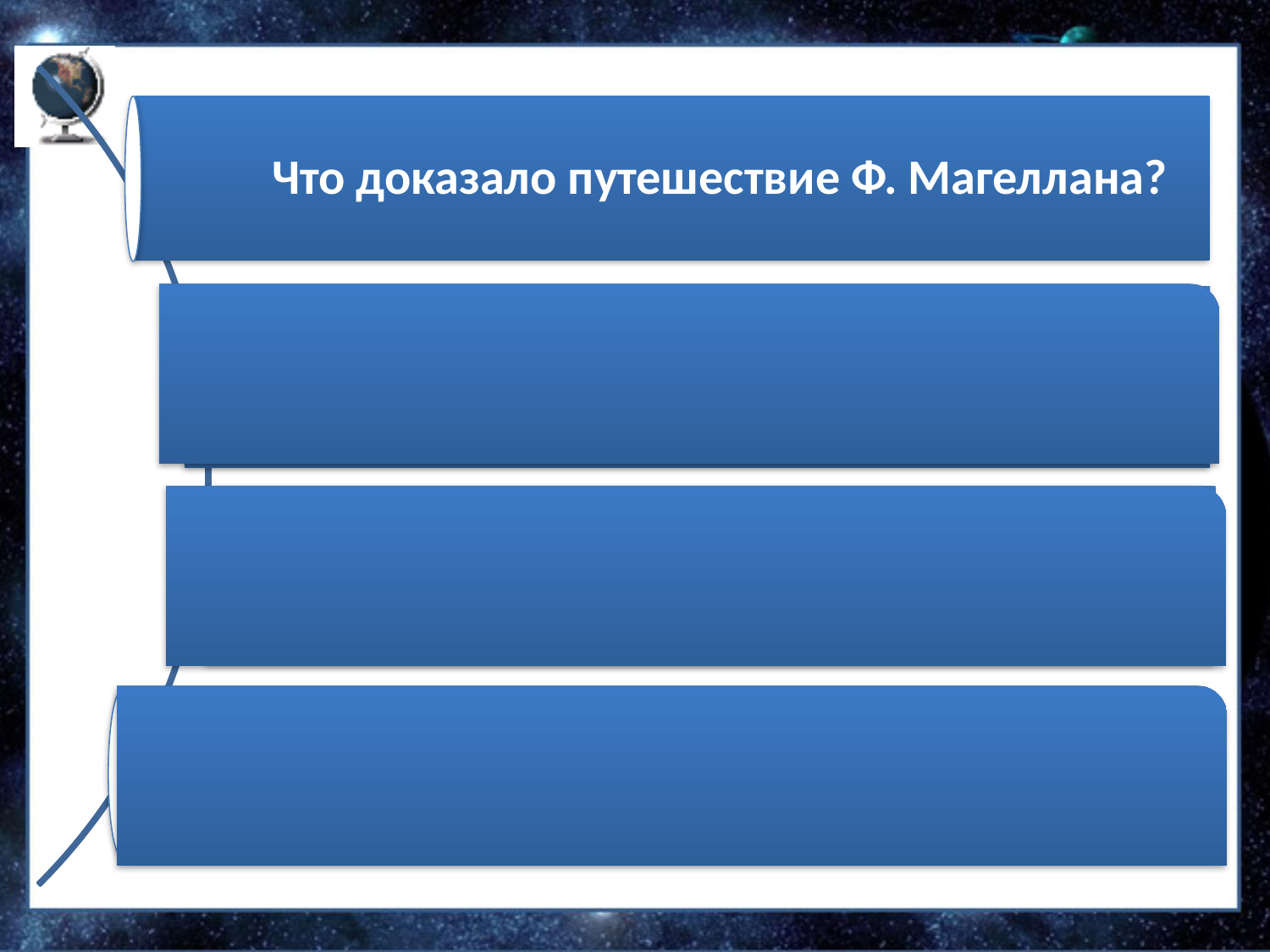

Что доказало путешествие Ф. Магеллана?
С именем какого путешественника связаны открытие и история названия Тихого океана?
Какой вклад внес греческий ученый Эратосфен в развитие географической науки?
Какие географические исследования проводятся в настоящее время?